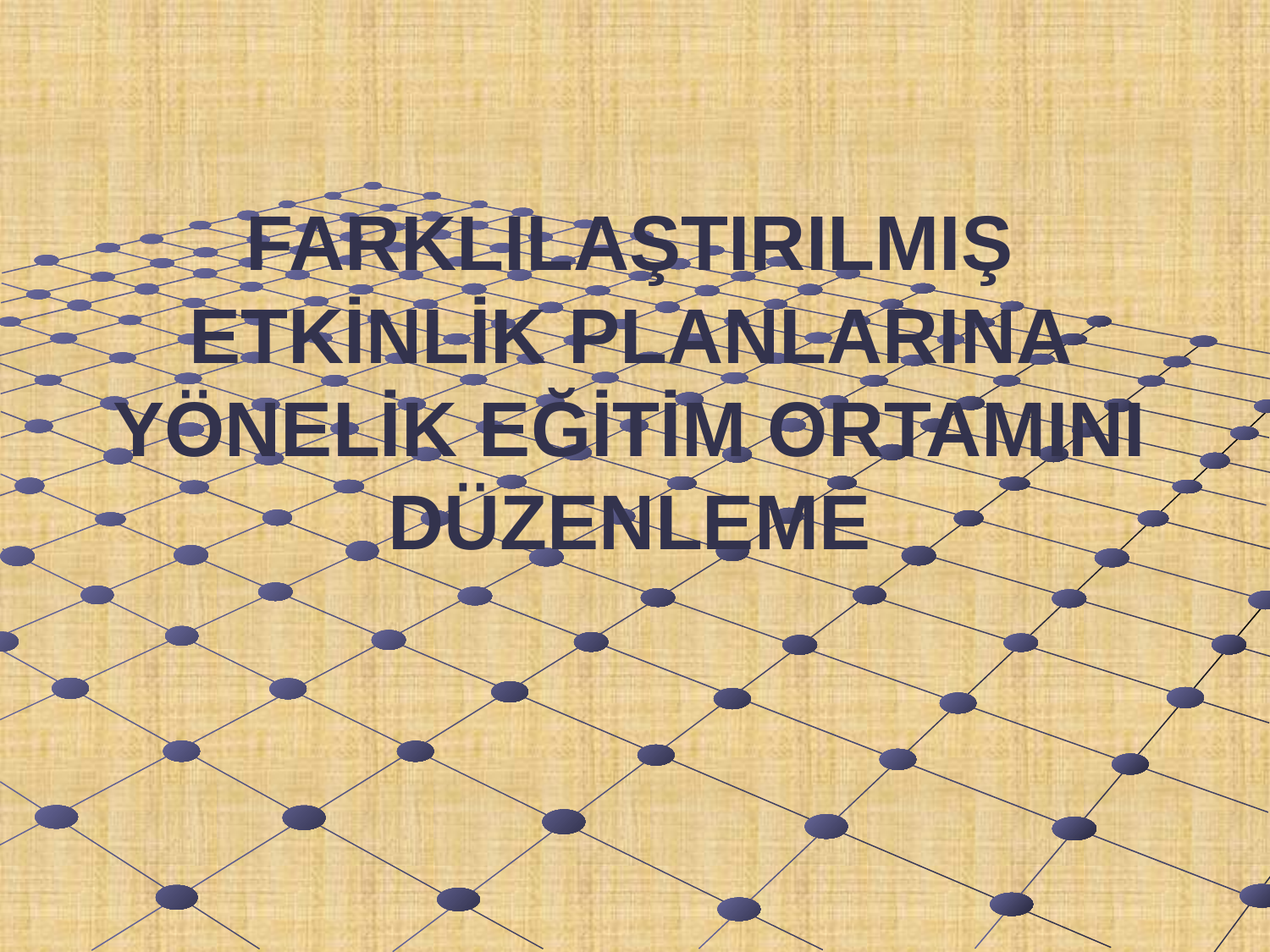

# FARKLILAŞTIRILMIŞ ETKİNLİK PLANLARINA YÖNELİK EĞİTİM ORTAMINI DÜZENLEME